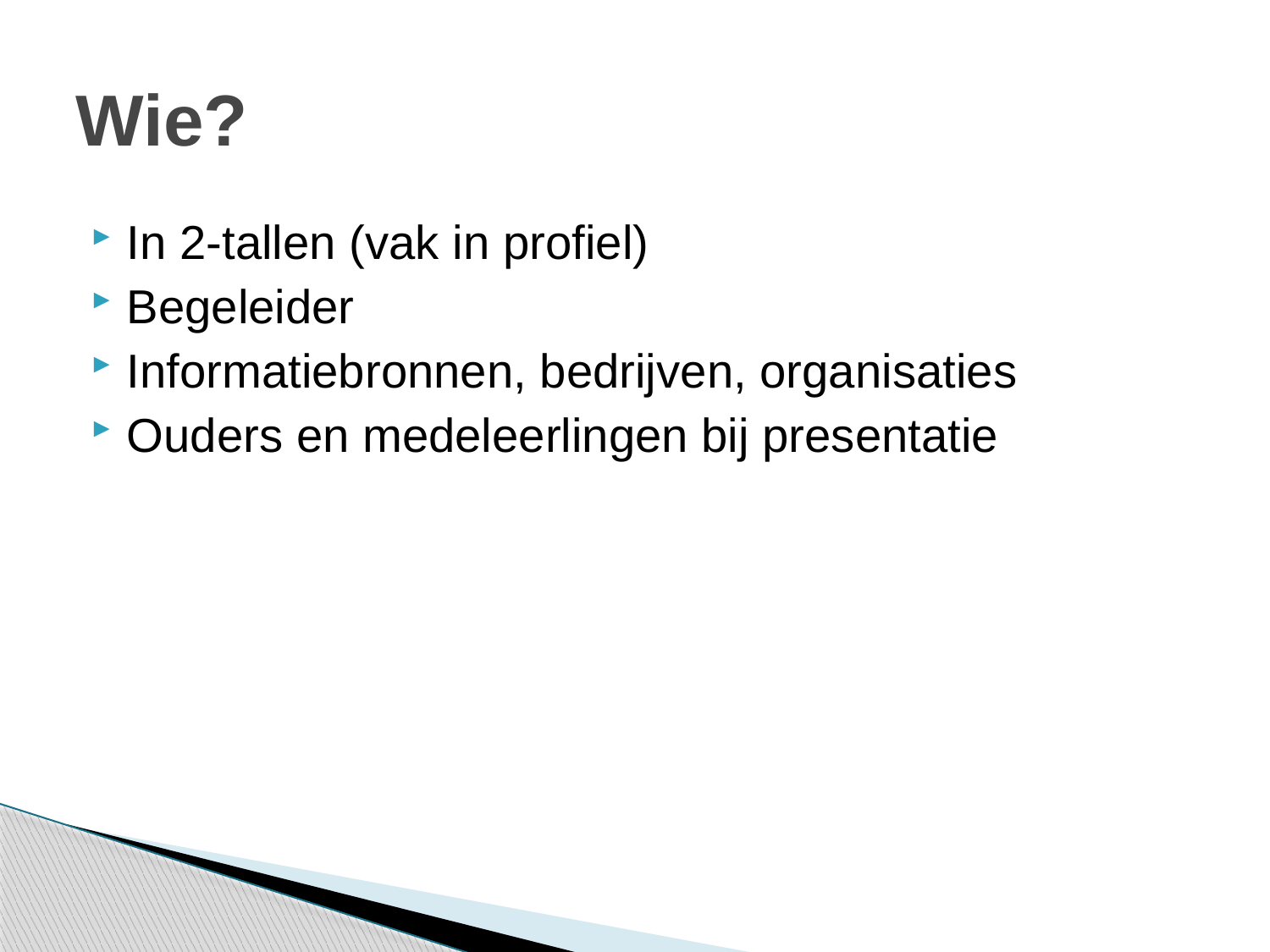

# Wie?
In 2-tallen (vak in profiel)
Begeleider
Informatiebronnen, bedrijven, organisaties
Ouders en medeleerlingen bij presentatie